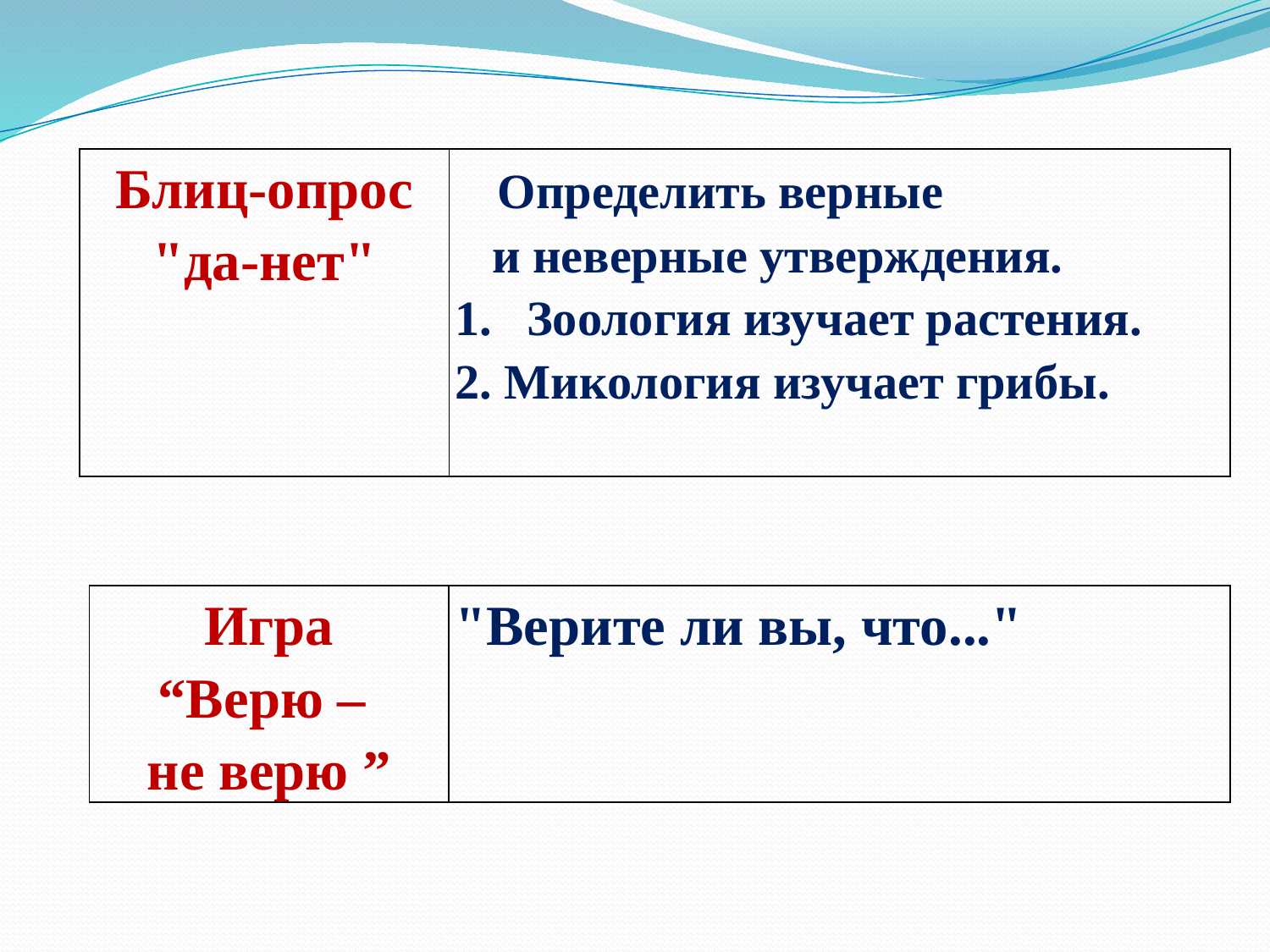

| Блиц-опрос "да-нет" | Определить верные и неверные утверждения. Зоология изучает растения. 2. Микология изучает грибы. |
| --- | --- |
| Игра “Верю – не верю ” | "Верите ли вы, что..." |
| --- | --- |